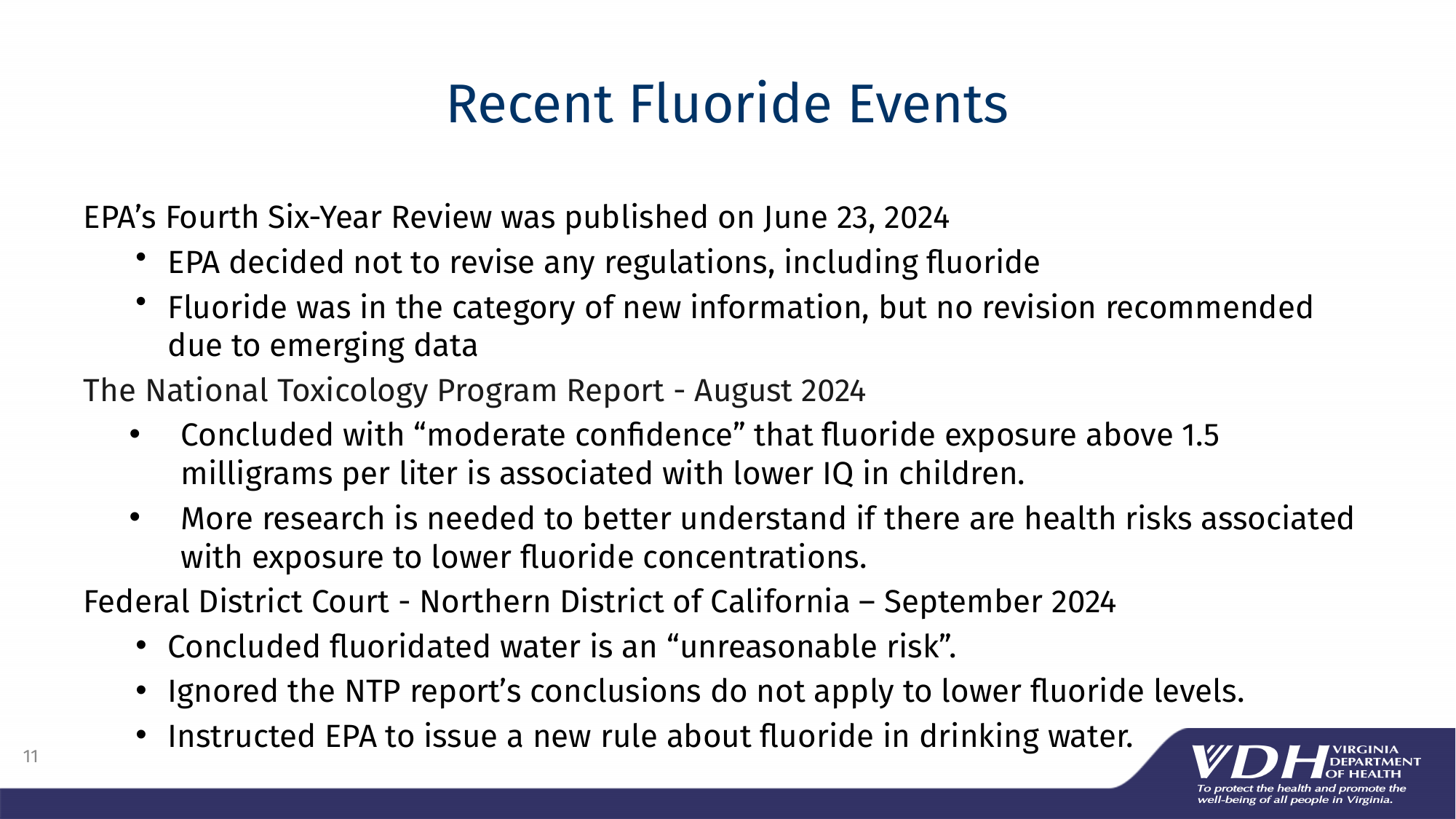

# Recent Fluoride Events
EPA’s Fourth Six-Year Review was published on June 23, 2024
EPA decided not to revise any regulations, including fluoride
Fluoride was in the category of new information, but no revision recommended due to emerging data
The National Toxicology Program Report - August 2024
Concluded with “moderate confidence” that fluoride exposure above 1.5 milligrams per liter is associated with lower IQ in children.
More research is needed to better understand if there are health risks associated with exposure to lower fluoride concentrations.
Federal District Court - Northern District of California – September 2024
Concluded fluoridated water is an “unreasonable risk”.
Ignored the NTP report’s conclusions do not apply to lower fluoride levels.
Instructed EPA to issue a new rule about fluoride in drinking water.

11